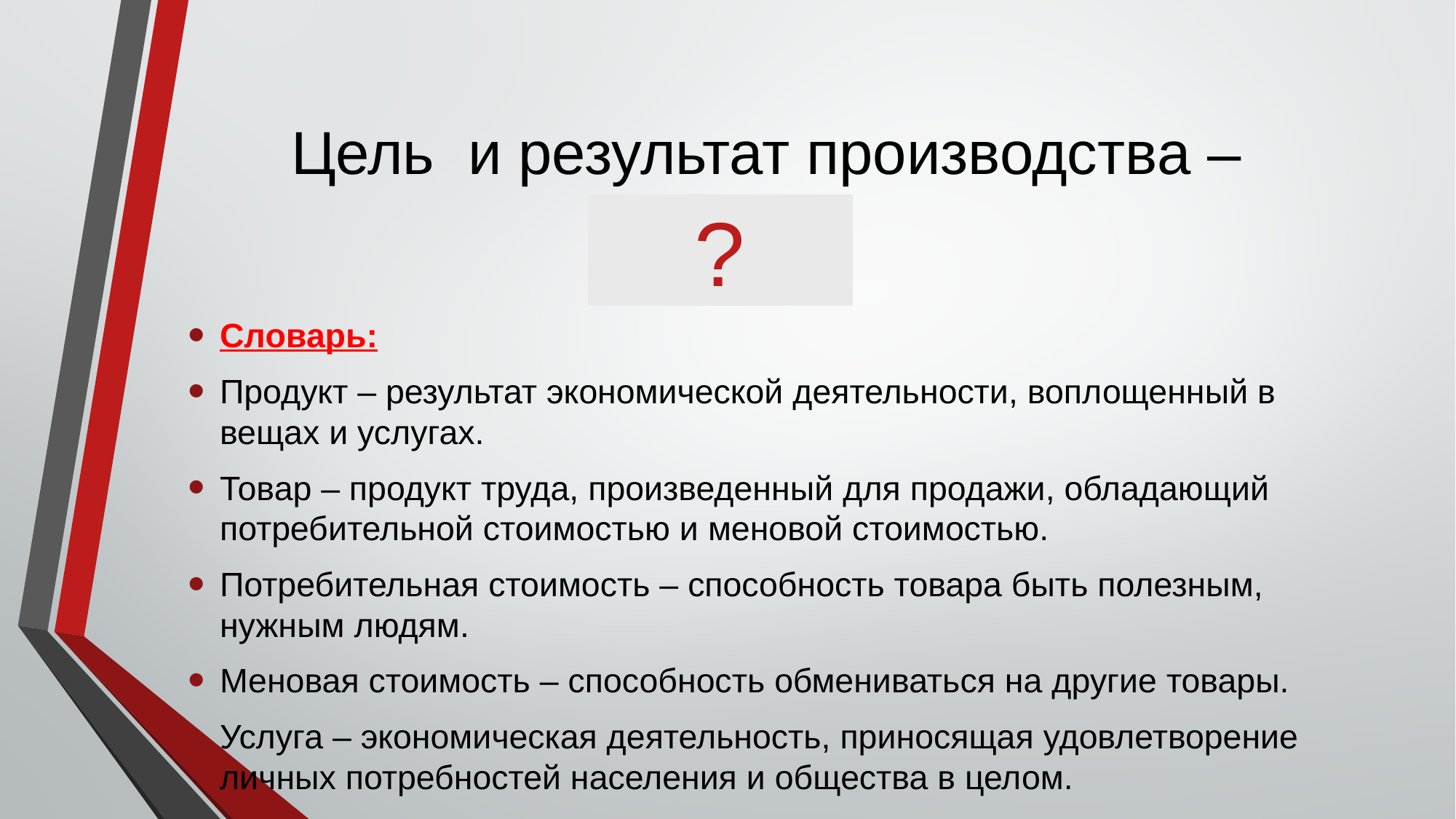

# Цель  и результат производства –
продукт
?
Словарь:
Продукт – результат экономической деятельности, воплощенный в вещах и услугах.
Товар – продукт труда, произведенный для продажи, обладающий потребительной стоимостью и меновой стоимостью.
Потребительная стоимость – способность товара быть полезным, нужным людям.
Меновая стоимость – способность обмениваться на другие товары.
Услуга – экономическая деятельность, приносящая удовлетворение личных потребностей населения и общества в целом.